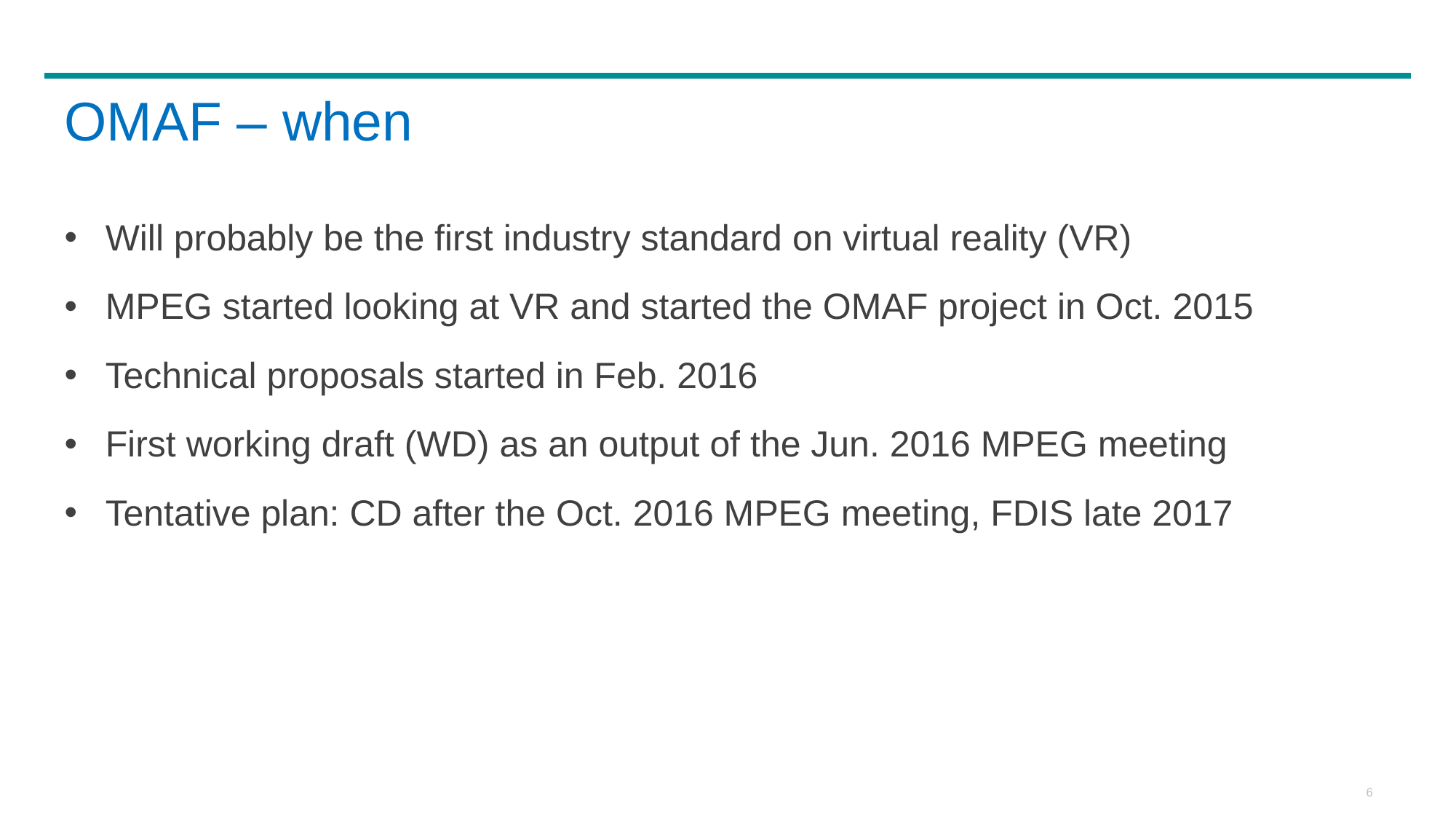

# OMAF – when
Will probably be the first industry standard on virtual reality (VR)
MPEG started looking at VR and started the OMAF project in Oct. 2015
Technical proposals started in Feb. 2016
First working draft (WD) as an output of the Jun. 2016 MPEG meeting
Tentative plan: CD after the Oct. 2016 MPEG meeting, FDIS late 2017